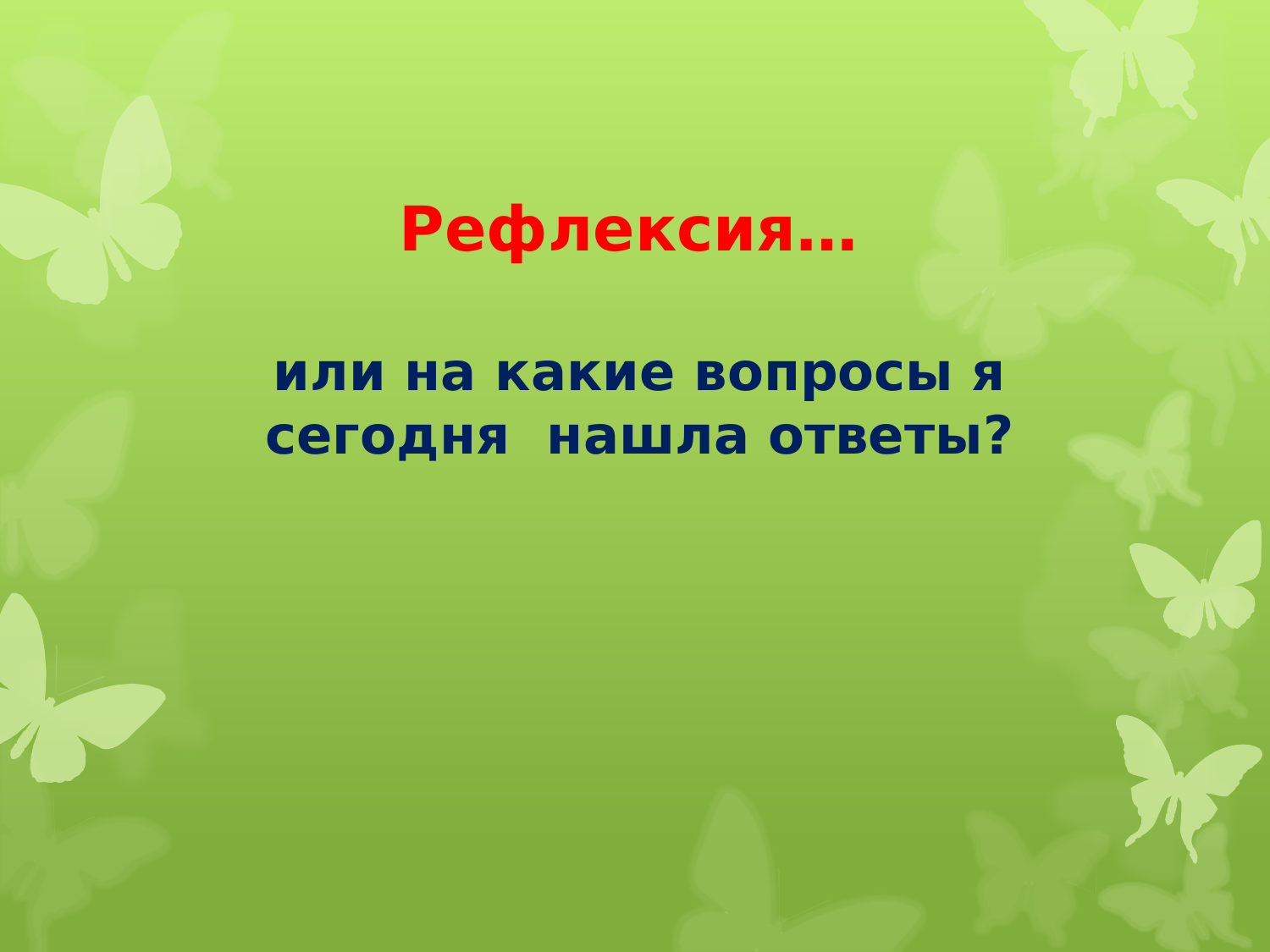

Рефлексия…

или на какие вопросы я сегодня  нашла ответы?